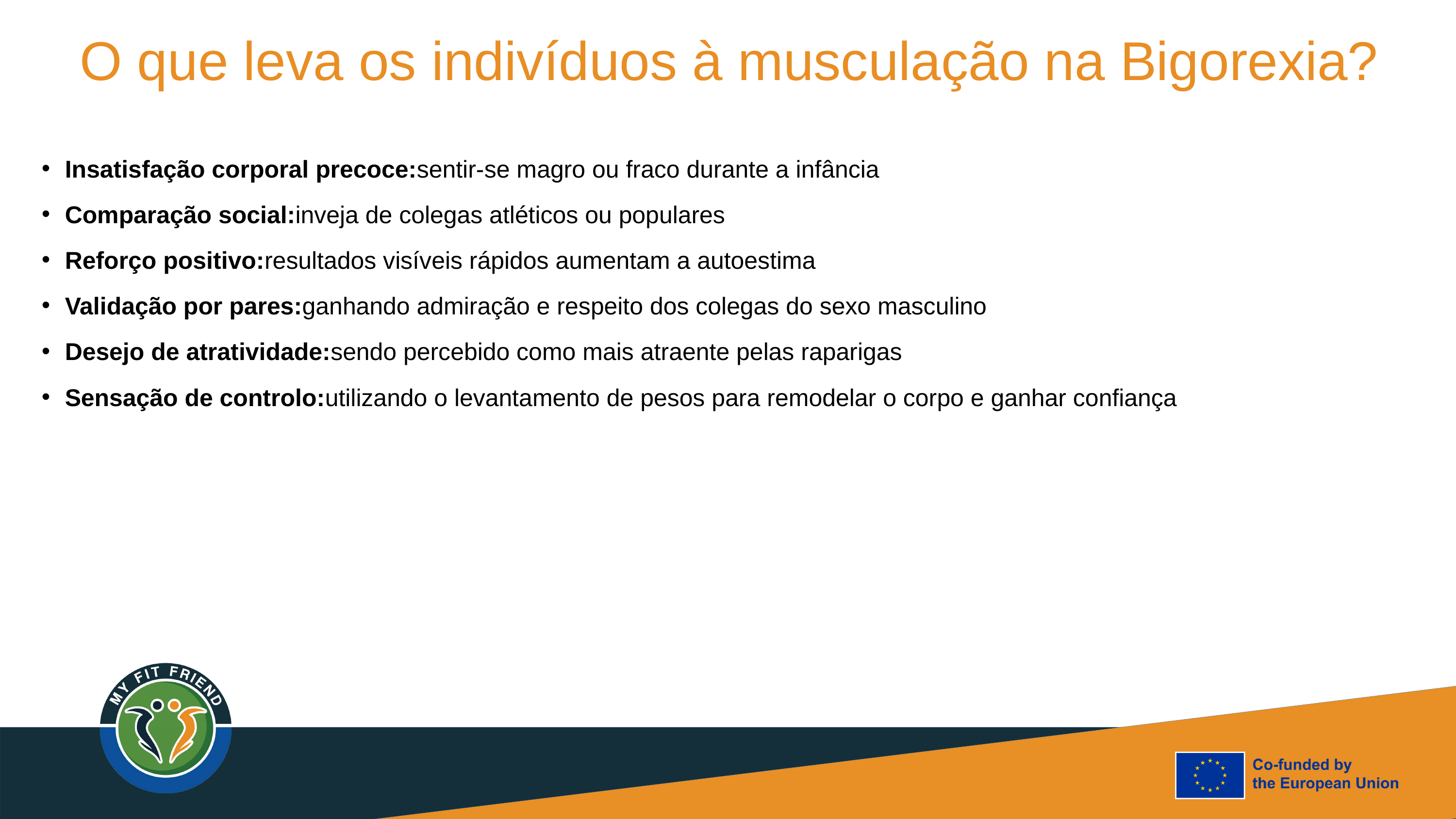

O que leva os indivíduos à musculação na Bigorexia?

Insatisfação corporal precoce:sentir-se magro ou fraco durante a infância
Comparação social:inveja de colegas atléticos ou populares
Reforço positivo:resultados visíveis rápidos aumentam a autoestima
Validação por pares:ganhando admiração e respeito dos colegas do sexo masculino
Desejo de atratividade:sendo percebido como mais atraente pelas raparigas
Sensação de controlo:utilizando o levantamento de pesos para remodelar o corpo e ganhar confiança